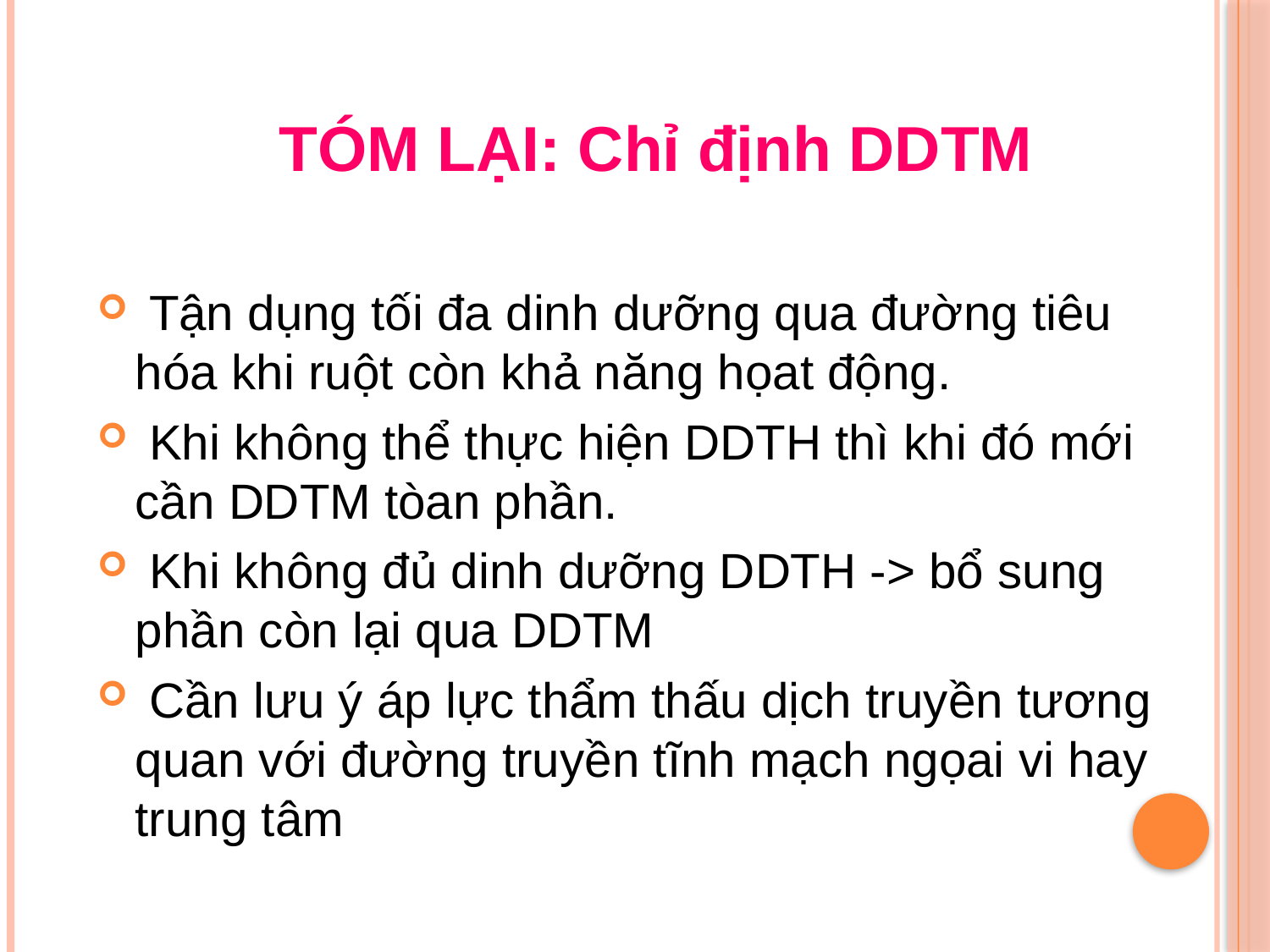

# TÓM LẠI: Chỉ định DDTM
 Tận dụng tối đa dinh dưỡng qua đường tiêu hóa khi ruột còn khả năng họat động.
 Khi không thể thực hiện DDTH thì khi đó mới cần DDTM tòan phần.
 Khi không đủ dinh dưỡng DDTH -> bổ sung phần còn lại qua DDTM
 Cần lưu ý áp lực thẩm thấu dịch truyền tương quan với đường truyền tĩnh mạch ngọai vi hay trung tâm